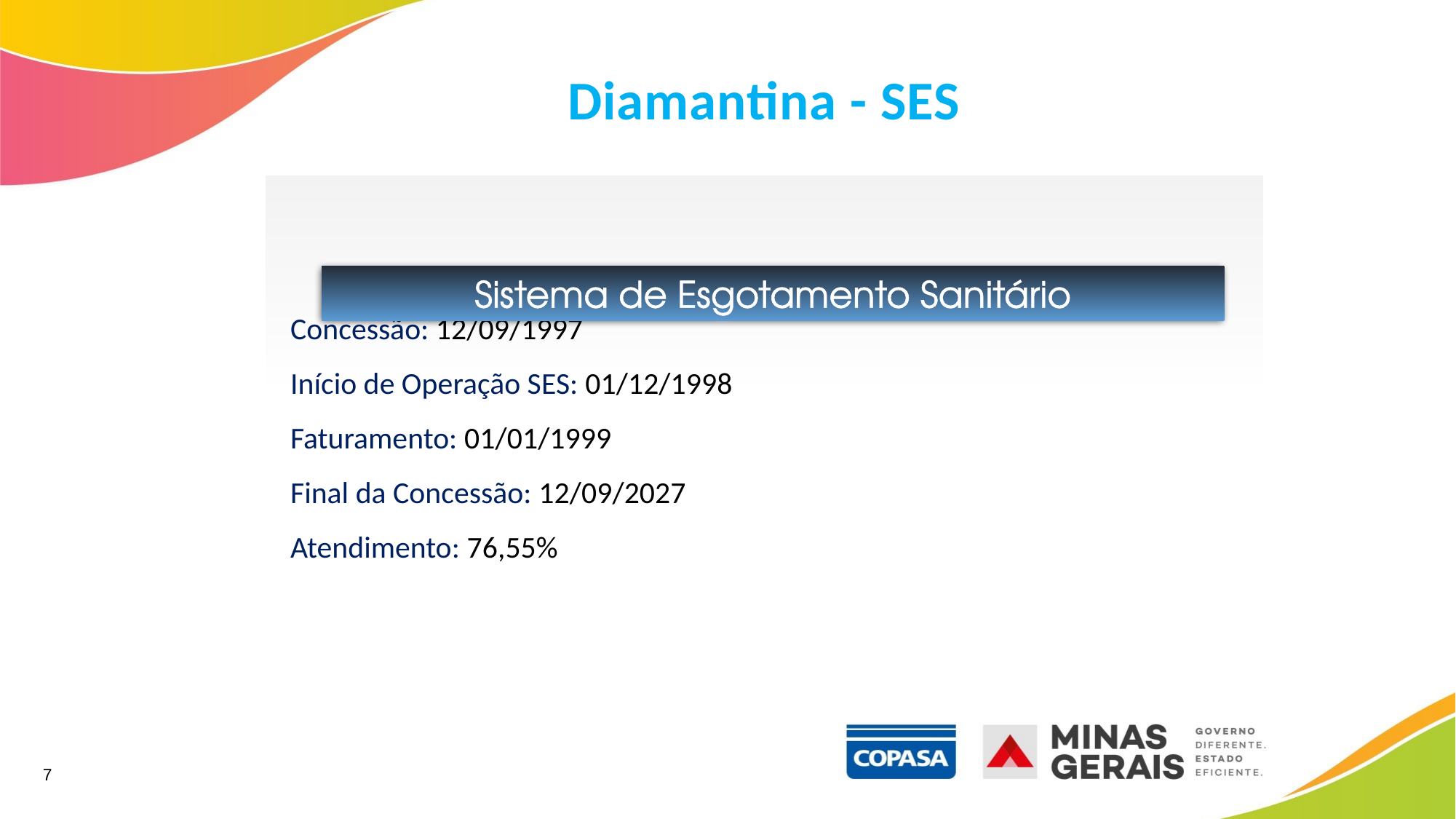

Diamantina - SES

  Concessão: 12/09/1997
  Início de Operação SES: 01/12/1998
  Faturamento: 01/01/1999
  Final da Concessão: 12/09/2027
  Atendimento: 76,55%

Sistema de Esgotamento Sanitário
7